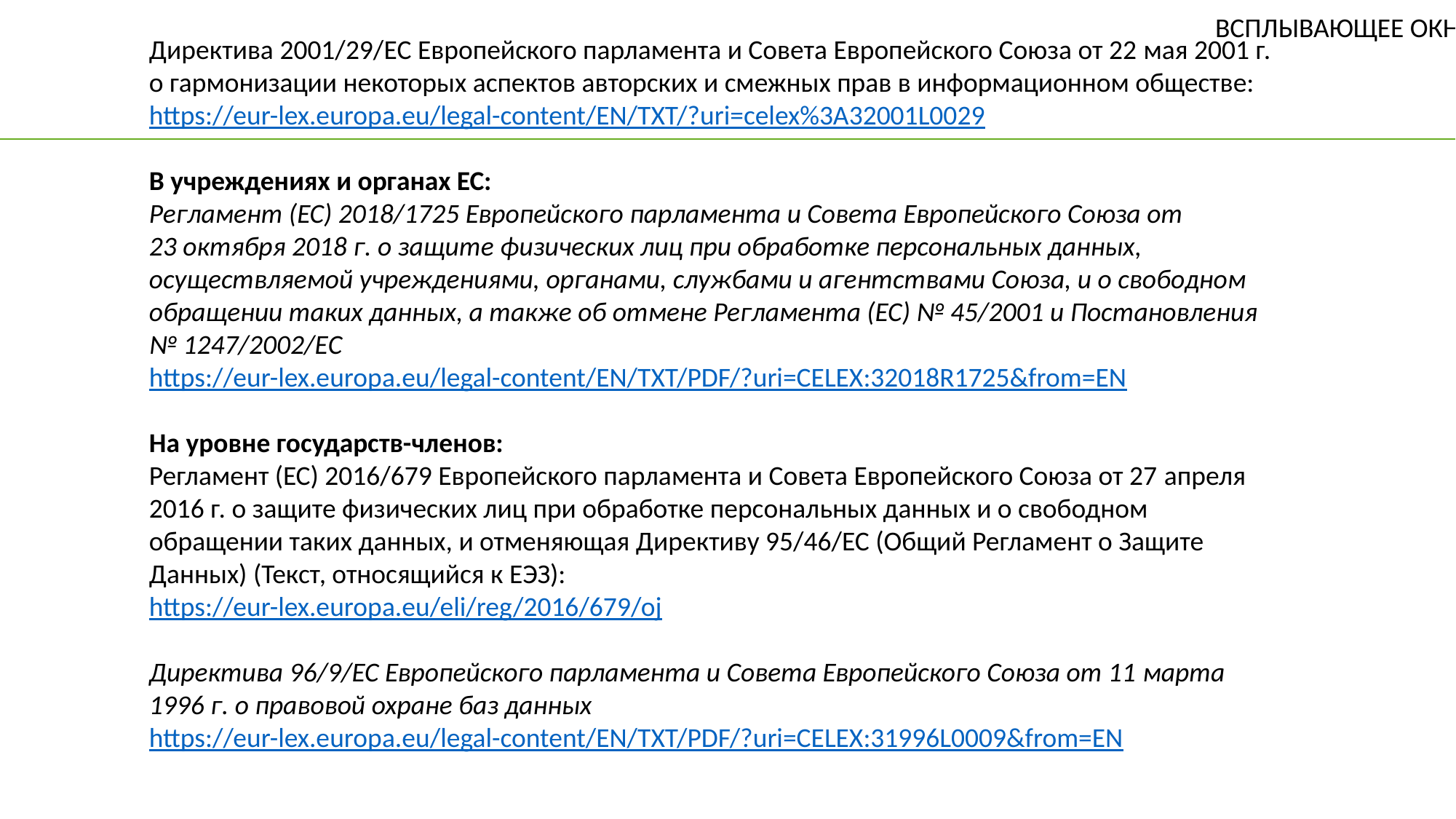

ВСПЛЫВАЮЩЕЕ ОКНО
Директива 2001/29/EС Европейского парламента и Совета Европейского Союза от 22 мая 2001 г. о гармонизации некоторых аспектов авторских и смежных прав в информационном обществе:
https://eur-lex.europa.eu/legal-content/EN/TXT/?uri=celex%3A32001L0029

В учреждениях и органах ЕС:
Регламент (ЕС) 2018/1725 Европейского парламента и Совета Европейского Союза от 23 октября 2018 г. о защите физических лиц при обработке персональных данных, осуществляемой учреждениями, органами, службами и агентствами Союза, и о свободном обращении таких данных, а также об отмене Регламента (ЕС) № 45/2001 и Постановления № 1247/2002/EС
https://eur-lex.europa.eu/legal-content/EN/TXT/PDF/?uri=CELEX:32018R1725&from=EN

На уровне государств-членов:
Регламент (ЕС) 2016/679 Европейского парламента и Совета Европейского Союза от 27 апреля 2016 г. о защите физических лиц при обработке персональных данных и о свободном обращении таких данных, и отменяющая Директиву 95/46/EC (Общий Регламент о Защите Данных) (Текст, относящийся к ЕЭЗ):
https://eur-lex.europa.eu/eli/reg/2016/679/oj

Директива 96/9/ЕС Европейского парламента и Совета Европейского Союза от 11 марта 1996 г. о правовой охране баз данных
https://eur-lex.europa.eu/legal-content/EN/TXT/PDF/?uri=CELEX:31996L0009&from=EN